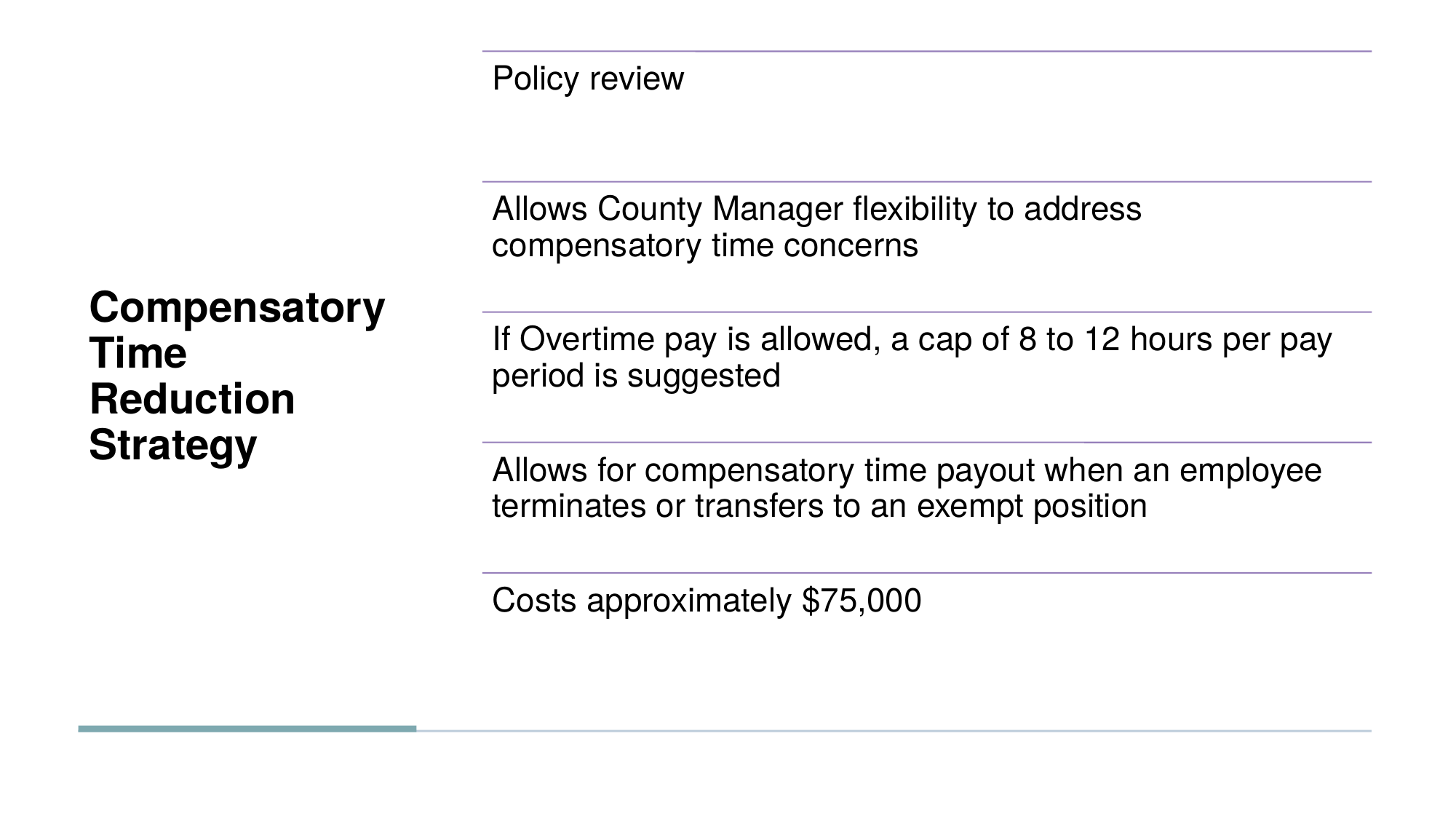

# Compensatory Time Reduction Strategy
Policy review
Allows County Manager flexibility to address compensatory time concerns
If Overtime pay is allowed, a cap of 8 to 12 hours per pay period is suggested
Allows for compensatory time payout when an employee terminates or transfers to an exempt position
Costs approximately $75,000